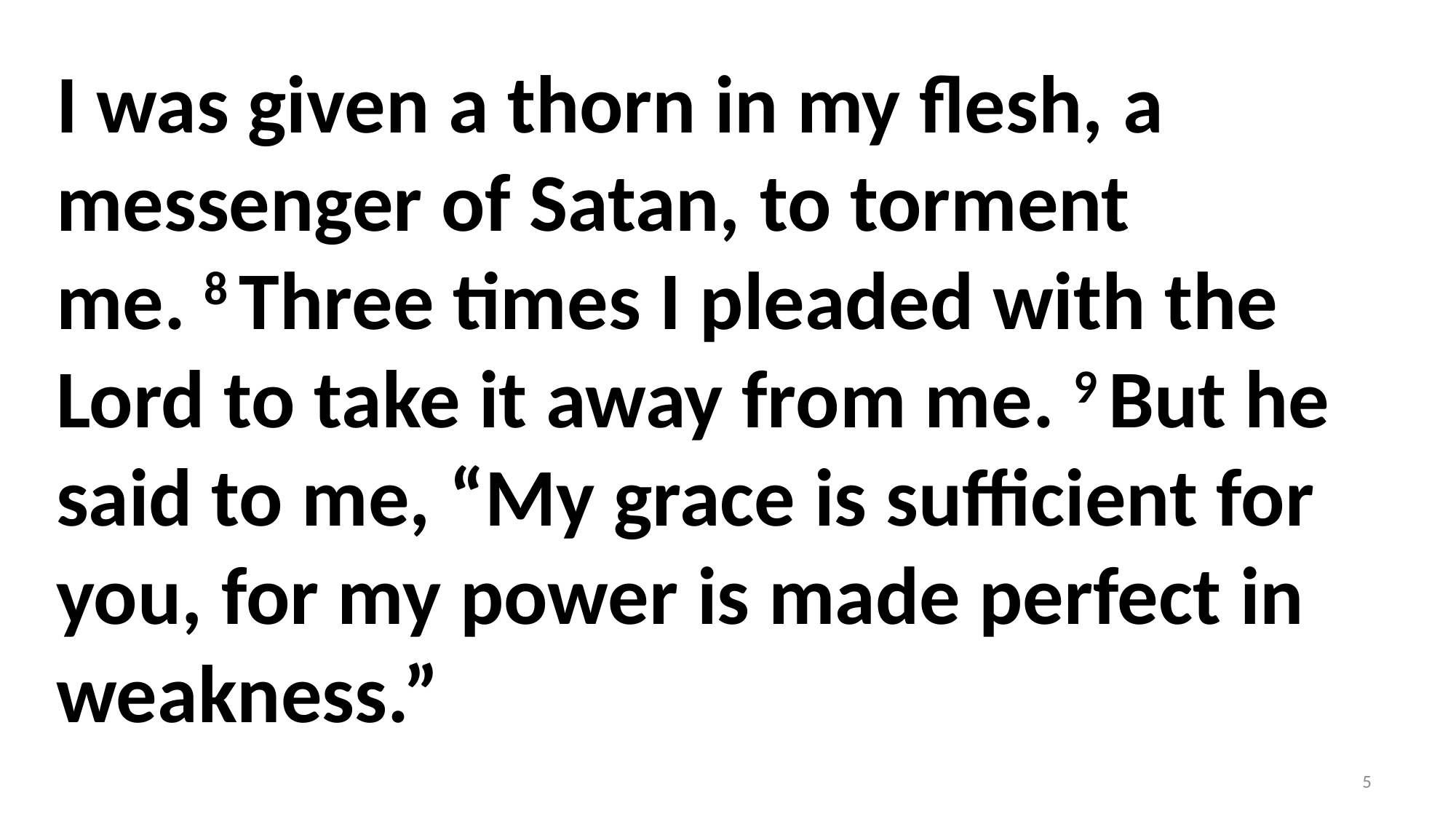

I was given a thorn in my flesh, a messenger of Satan, to torment me. 8 Three times I pleaded with the Lord to take it away from me. 9 But he said to me, “My grace is sufficient for you, for my power is made perfect in weakness.”
5